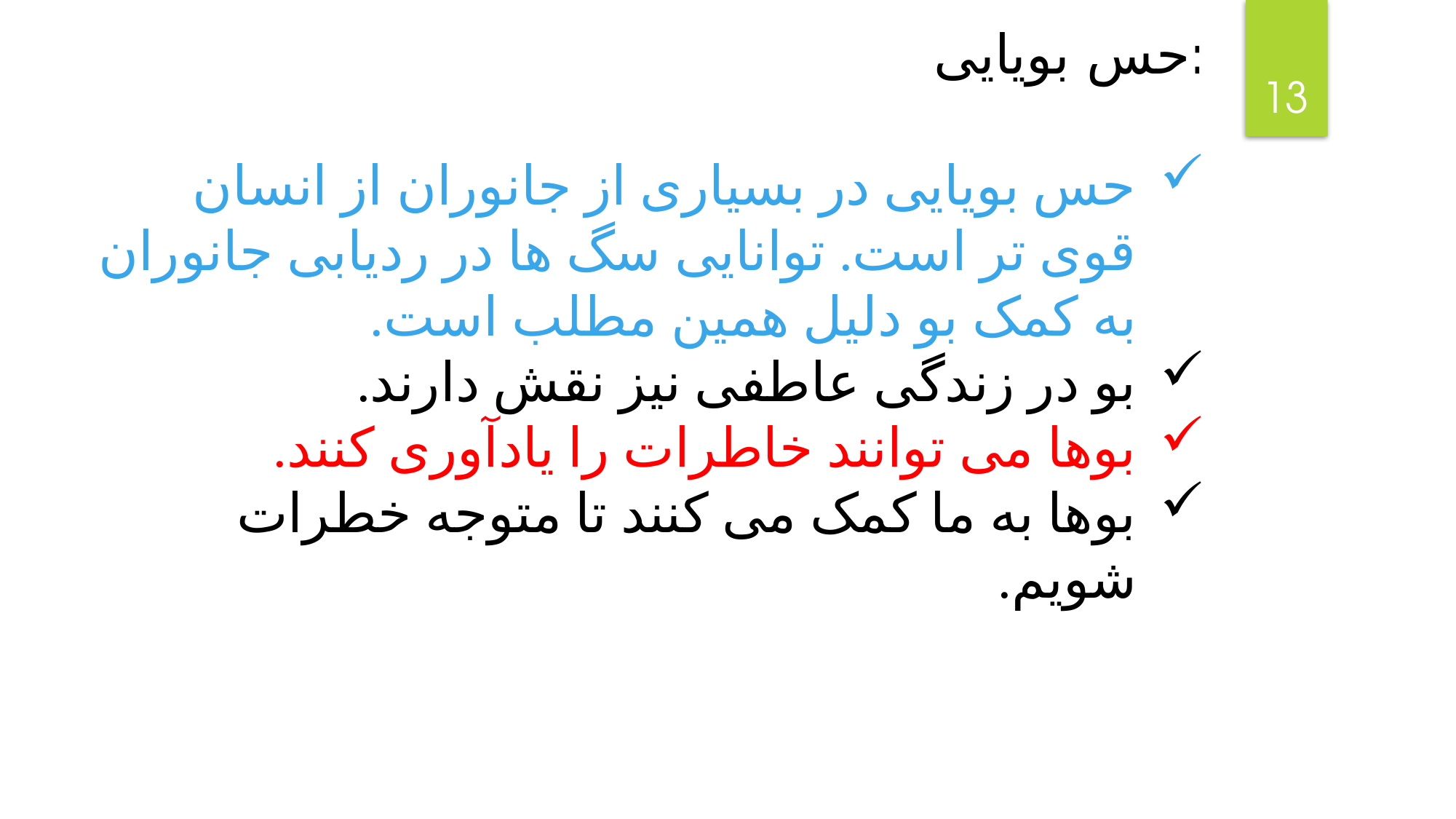

حس بویایی:

حس بویایی در بسیاری از جانوران از انسان قوی تر است. توانایی سگ ها در ردیابی جانوران به کمک بو دلیل همین مطلب است.
بو در زندگی عاطفی نیز نقش دارند.
بوها می توانند خاطرات را یادآوری کنند.
بوها به ما کمک می کنند تا متوجه خطرات شویم.
13